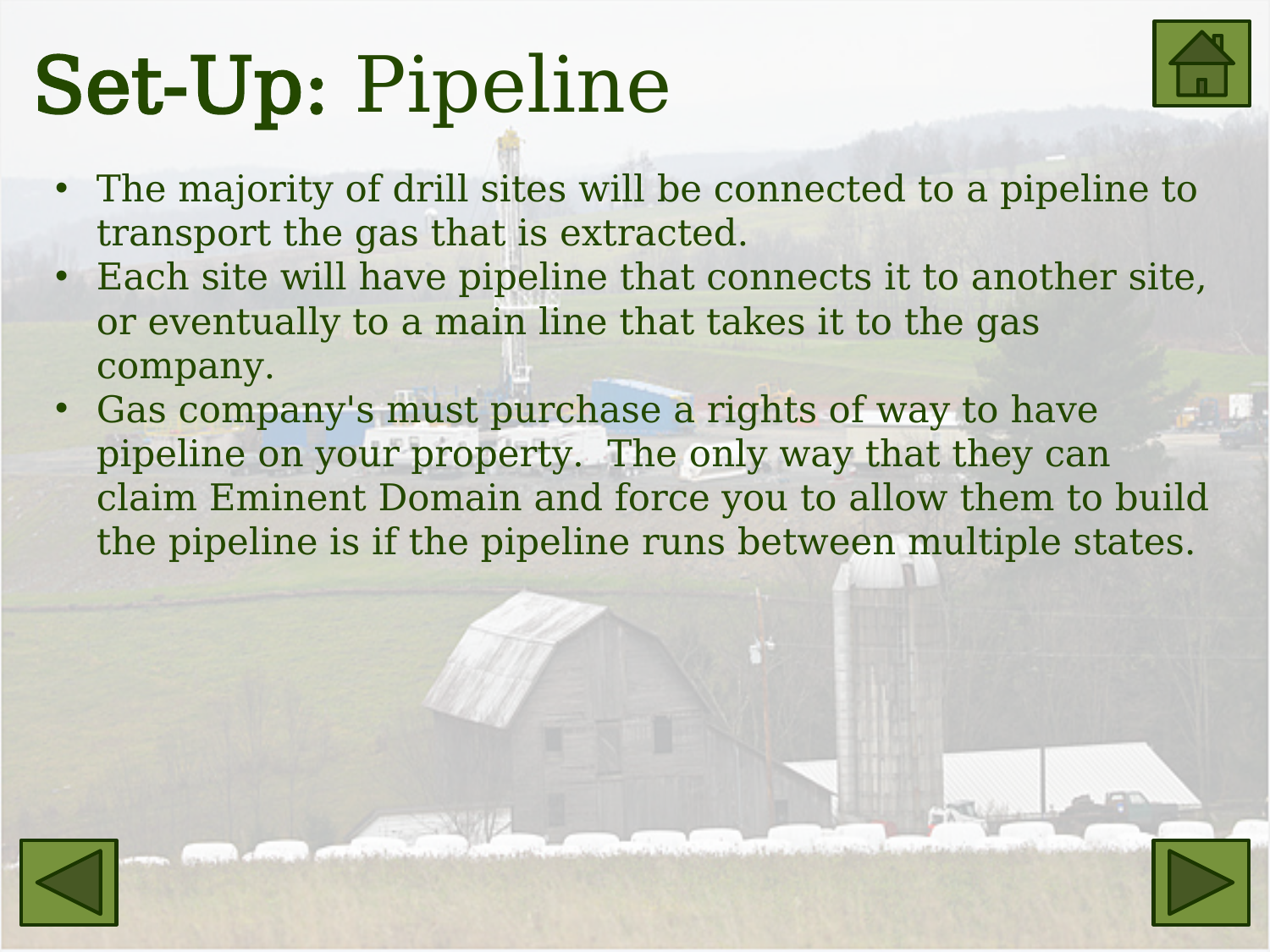

# Set-Up: Pipeline

The majority of drill sites will be connected to a pipeline to transport the gas that is extracted.
Each site will have pipeline that connects it to another site, or eventually to a main line that takes it to the gas company.
Gas company's must purchase a rights of way to have pipeline on your property.  The only way that they can claim Eminent Domain and force you to allow them to build the pipeline is if the pipeline runs between multiple states.